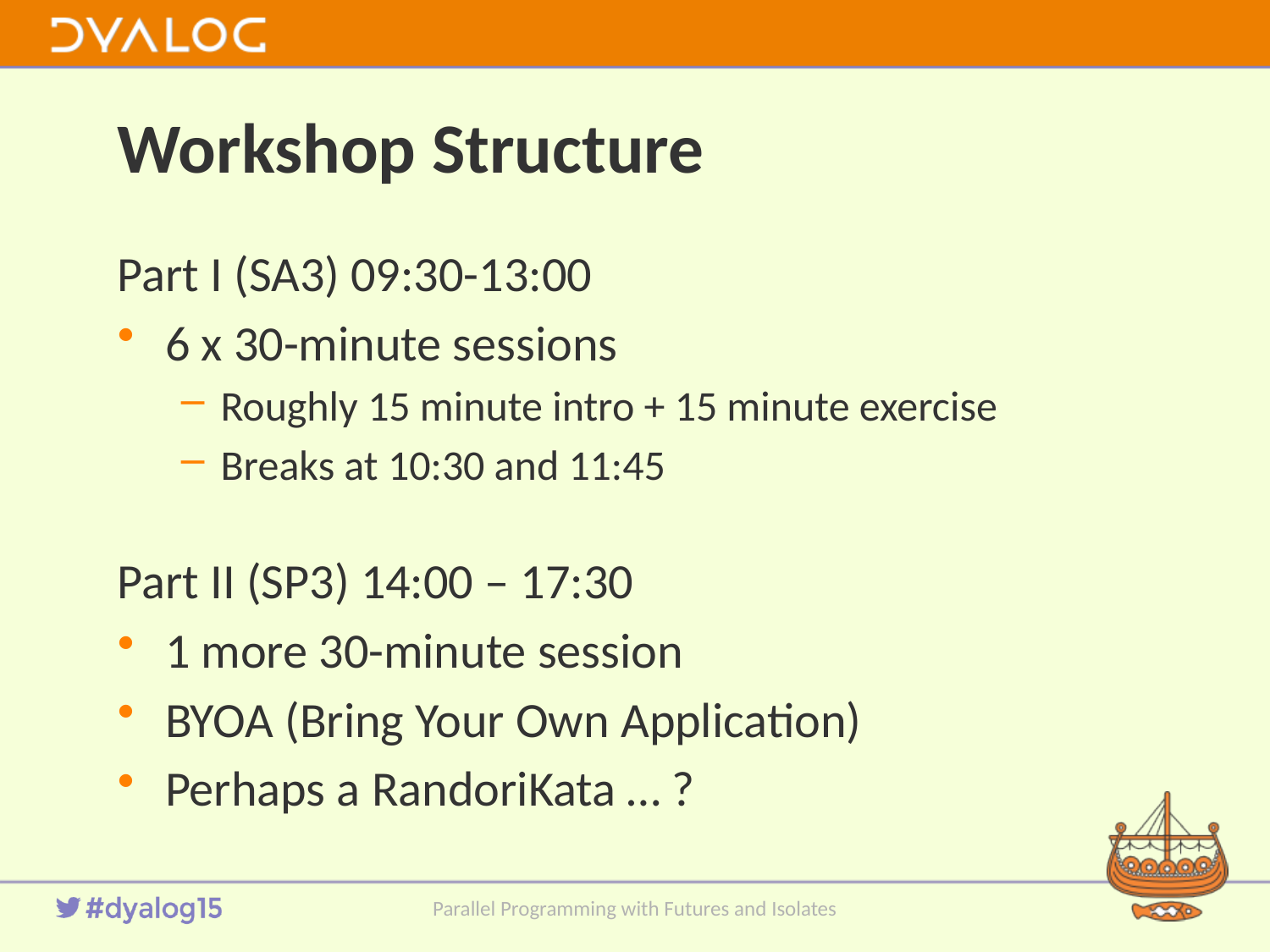

# Workshop Structure
Part I (SA3) 09:30-13:00
6 x 30-minute sessions
Roughly 15 minute intro + 15 minute exercise
Breaks at 10:30 and 11:45
Part II (SP3) 14:00 – 17:30
1 more 30-minute session
BYOA (Bring Your Own Application)
Perhaps a RandoriKata … ?

Parallel Programming with Futures and Isolates